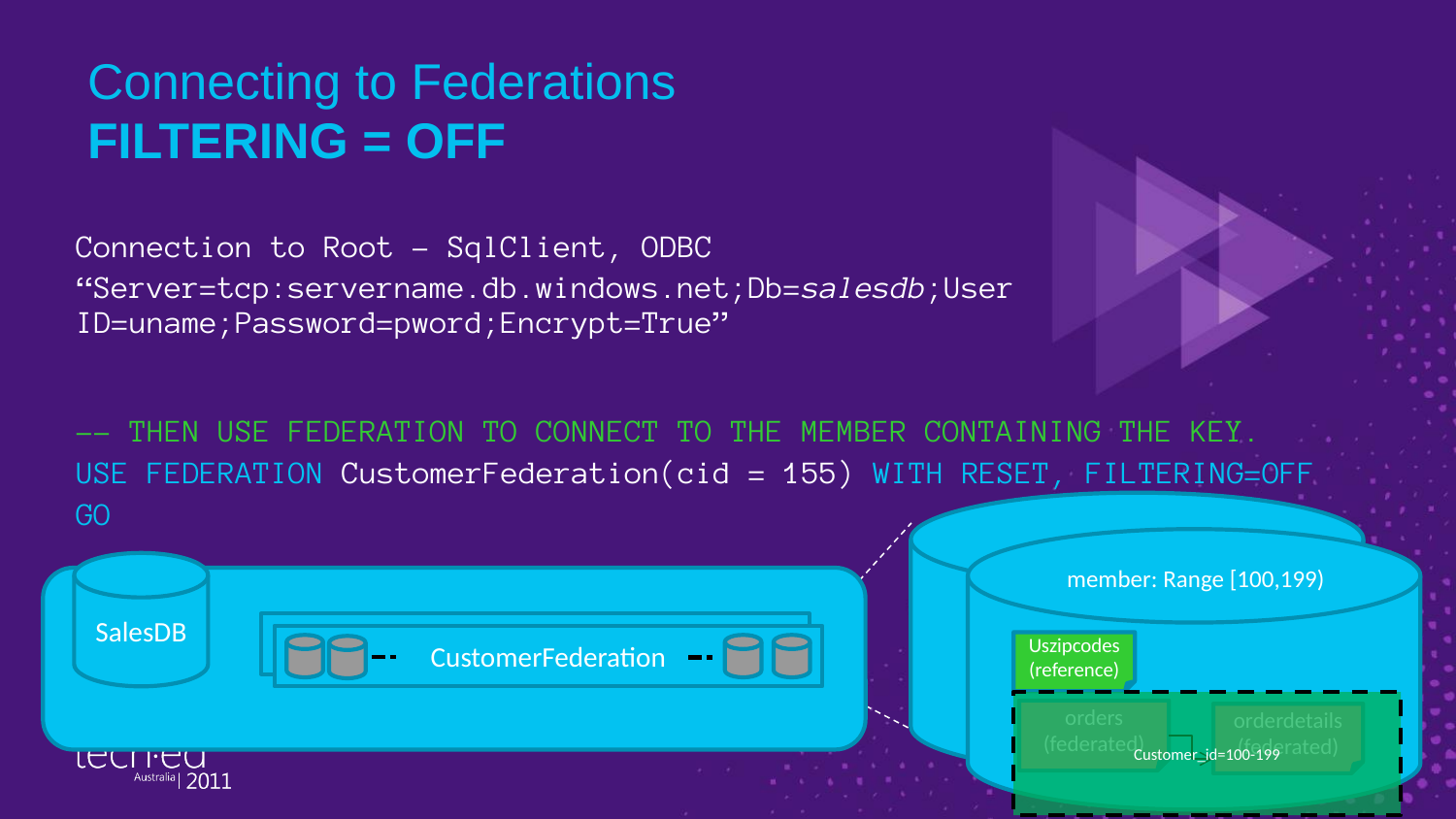

# Connecting to Federations FILTERING = OFF

Connection to Root - SqlClient, ODBC
“Server=tcp:servername.db.windows.net;Db=salesdb;User ID=uname;Password=pword;Encrypt=True”

-- THEN USE FEDERATION TO CONNECT TO THE MEMBER CONTAINING THE KEY.
USE FEDERATION CustomerFederation(cid = 155) WITH RESET, FILTERING=OFF
GO

SalesDB
member: Range [100,199)

CustomerFederation
CustomerFederation
Uszipcodes
(reference)

Customer_id=100-199
orders
(federated)
orderdetails
(federated)